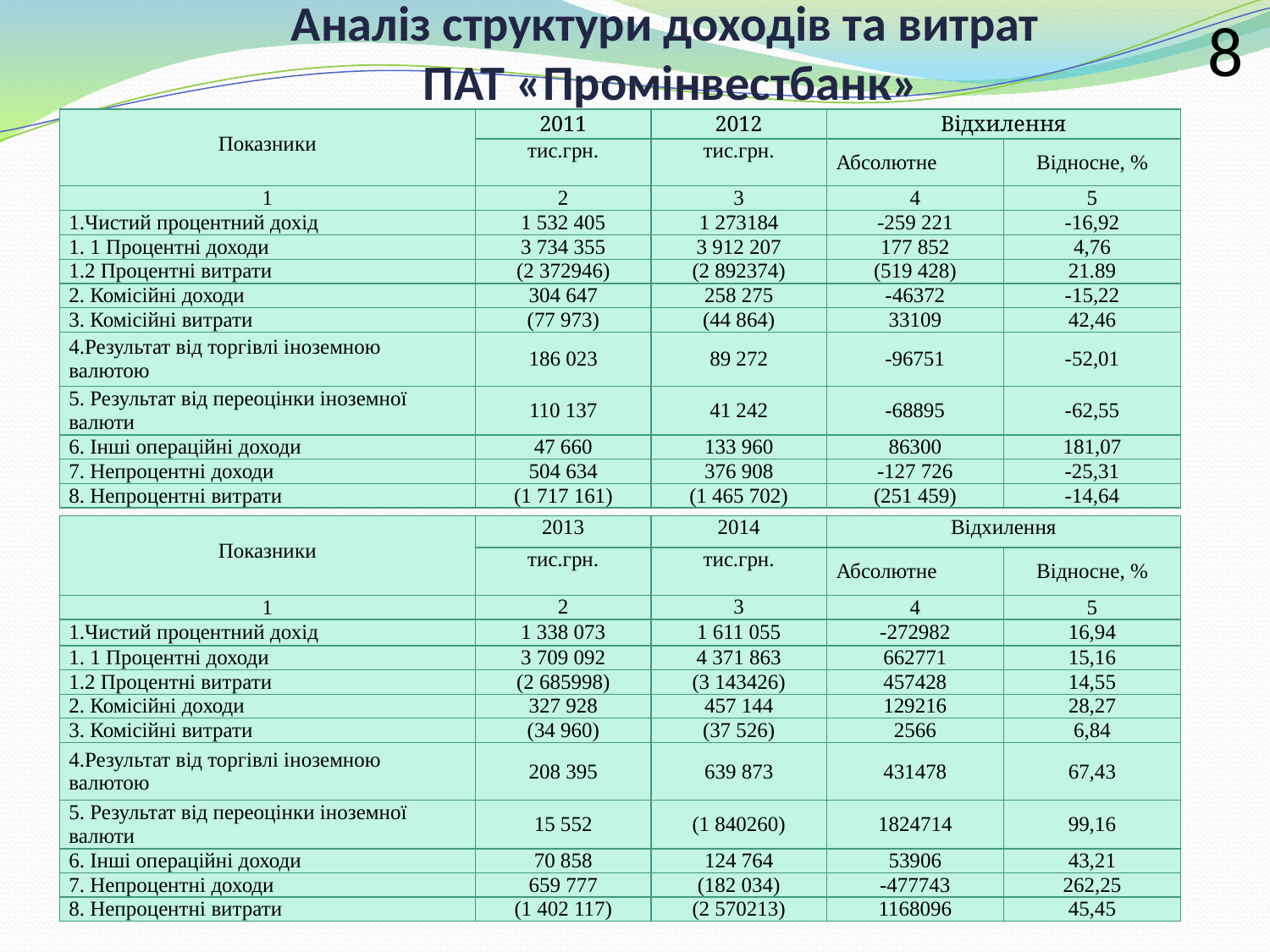

8
# Аналіз структури доходів та витрат ПАТ «Промінвестбанк»
| Показники | 2011 | 2012 | Відхилення |  |
| --- | --- | --- | --- | --- |
|  | тис.грн. | тис.грн. | Абсолютне | Відносне, % |
| 1 | 2 | 3 | 4 | 5 |
| 1.Чистий процентний дохід | 1 532 405 | 1 273184 | -259 221 | -16,92 |
| 1. 1 Процентні доходи | 3 734 355 | 3 912 207 | 177 852 | 4,76 |
| 1.2 Процентні витрати | (2 372946) | (2 892374) | (519 428) | 21.89 |
| 2. Комісійні доходи | 304 647 | 258 275 | -46372 | -15,22 |
| 3. Комісійні витрати | (77 973) | (44 864) | 33109 | 42,46 |
| 4.Результат від торгівлі іноземною валютою | 186 023 | 89 272 | -96751 | -52,01 |
| 5. Результат від переоцінки іноземної валюти | 110 137 | 41 242 | -68895 | -62,55 |
| 6. Інші операційні доходи | 47 660 | 133 960 | 86300 | 181,07 |
| 7. Непроцентні доходи | 504 634 | 376 908 | -127 726 | -25,31 |
| 8. Непроцентні витрати | (1 717 161) | (1 465 702) | (251 459) | -14,64 |
| Показники | 2013 | 2014 | Відхилення |  |
| --- | --- | --- | --- | --- |
|  | тис.грн. | тис.грн. | Абсолютне | Відносне, % |
| 1 | 2 | 3 | 4 | 5 |
| 1.Чистий процентний дохід | 1 338 073 | 1 611 055 | -272982 | 16,94 |
| 1. 1 Процентні доходи | 3 709 092 | 4 371 863 | 662771 | 15,16 |
| 1.2 Процентні витрати | (2 685998) | (3 143426) | 457428 | 14,55 |
| 2. Комісійні доходи | 327 928 | 457 144 | 129216 | 28,27 |
| 3. Комісійні витрати | (34 960) | (37 526) | 2566 | 6,84 |
| 4.Результат від торгівлі іноземною валютою | 208 395 | 639 873 | 431478 | 67,43 |
| 5. Результат від переоцінки іноземної валюти | 15 552 | (1 840260) | 1824714 | 99,16 |
| 6. Інші операційні доходи | 70 858 | 124 764 | 53906 | 43,21 |
| 7. Непроцентні доходи | 659 777 | (182 034) | -477743 | 262,25 |
| 8. Непроцентні витрати | (1 402 117) | (2 570213) | 1168096 | 45,45 |